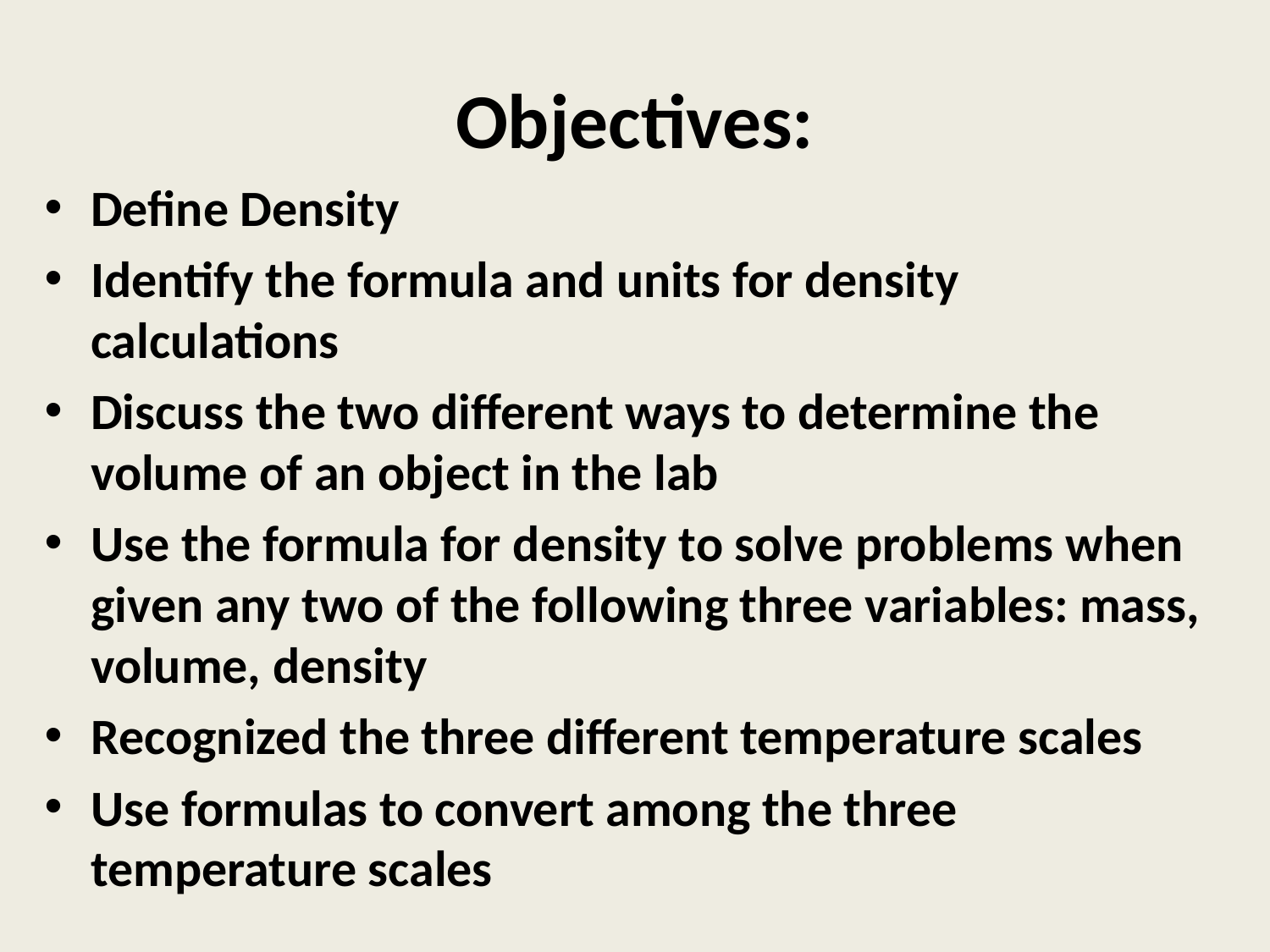

# Objectives:
Define Density
Identify the formula and units for density calculations
Discuss the two different ways to determine the volume of an object in the lab
Use the formula for density to solve problems when given any two of the following three variables: mass, volume, density
Recognized the three different temperature scales
Use formulas to convert among the three temperature scales